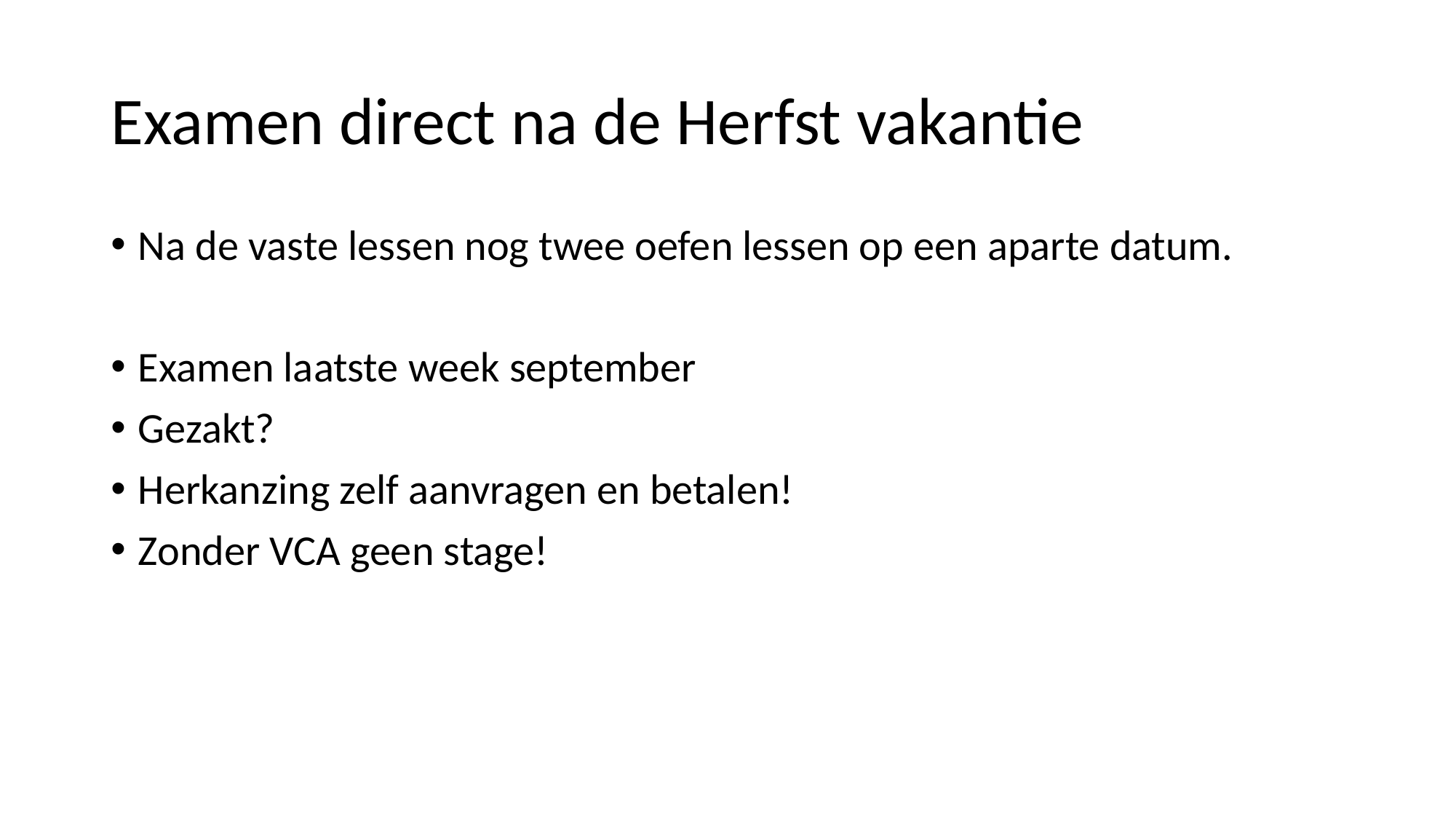

# Examen direct na de Herfst vakantie
Na de vaste lessen nog twee oefen lessen op een aparte datum.

Examen laatste week september
Gezakt?
Herkanzing zelf aanvragen en betalen!
Zonder VCA geen stage!